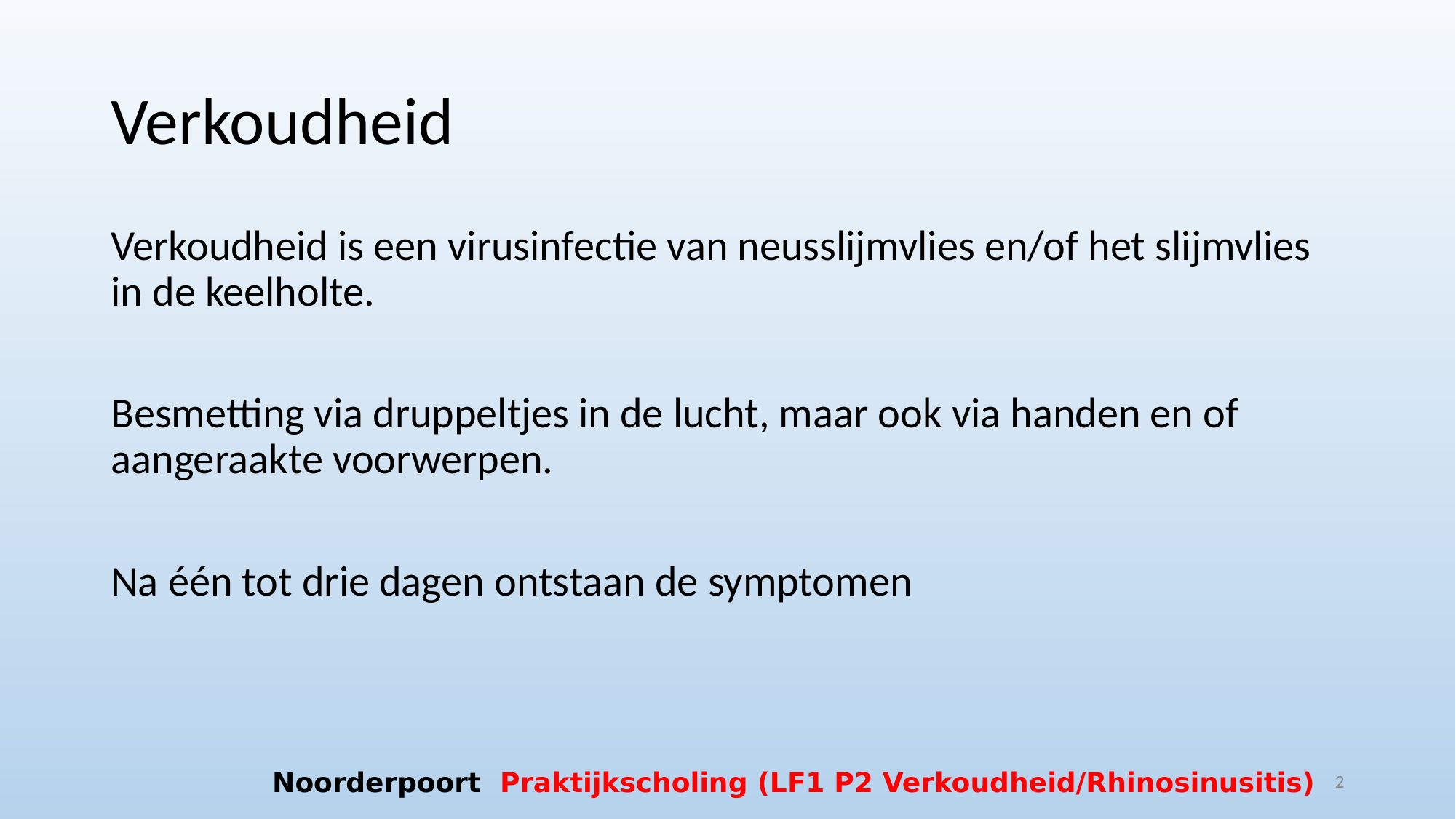

# Verkoudheid
Verkoudheid is een virusinfectie van neusslijmvlies en/of het slijmvlies in de keelholte.

Besmetting via druppeltjes in de lucht, maar ook via handen en of aangeraakte voorwerpen.

Na één tot drie dagen ontstaan de symptomen
2
Noorderpoort  Praktijkscholing (LF1 P2 Verkoudheid/Rhinosinusitis)